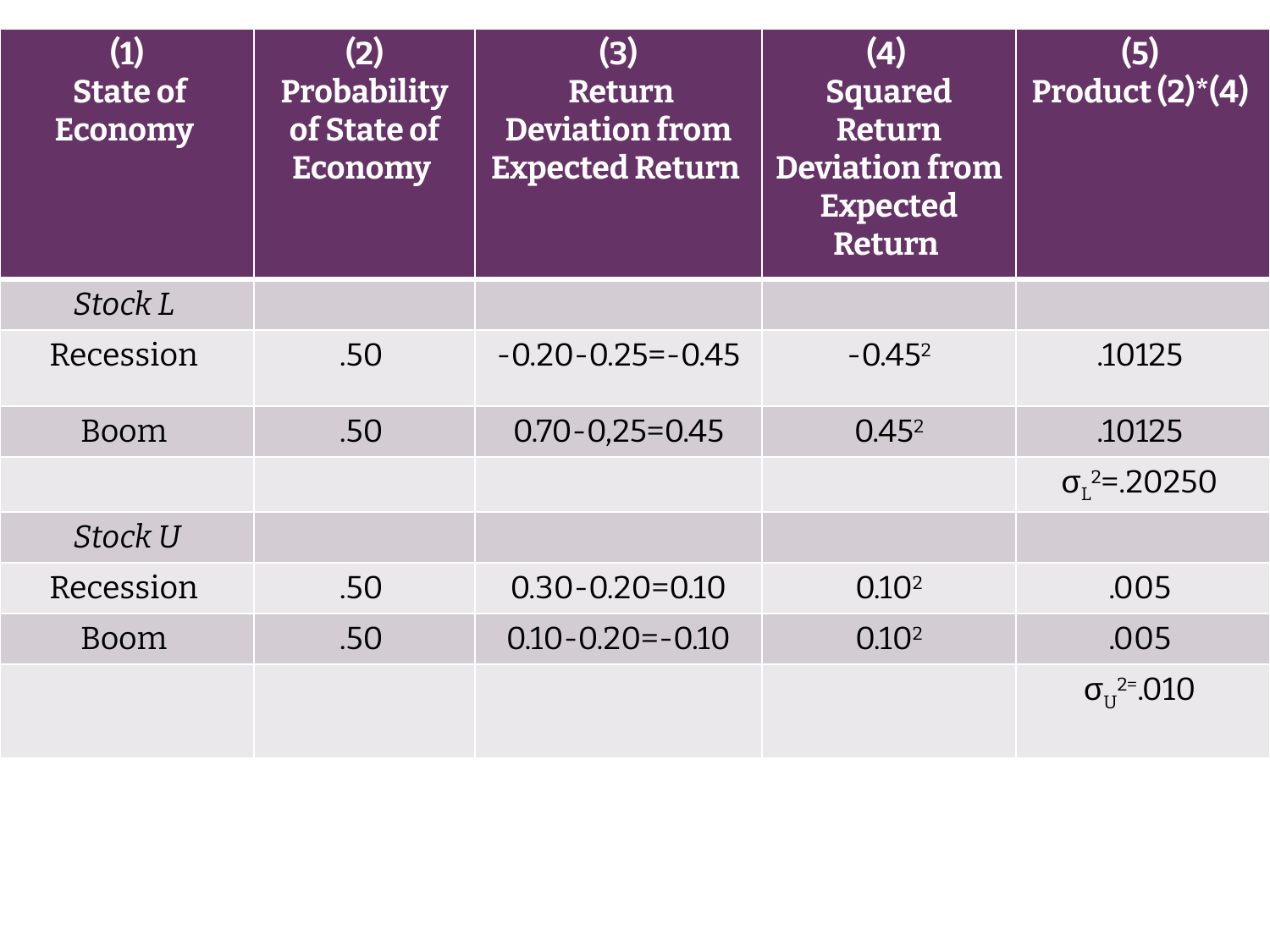

| (1) State of Economy | (2) Probability of State of Economy | (3) Return Deviation from Expected Return | (4) Squared Return Deviation from Expected Return | (5) Product (2)\*(4) |
| --- | --- | --- | --- | --- |
| Stock L |  |  |  |  |
| Recession | .50 | -0.20-0.25=-0.45 | -0.452 | .10125 |
| Boom | .50 | 0.70-0,25=0.45 | 0.452 | .10125 |
|  |  |  |  | σL2=.20250 |
| Stock U |  |  |  |  |
| Recession | .50 | 0.30-0.20=0.10 | 0.102 | .005 |
| Boom | .50 | 0.10-0.20=-0.10 | 0.102 | .005 |
|  |  |  |  | σU2=.010 |
#